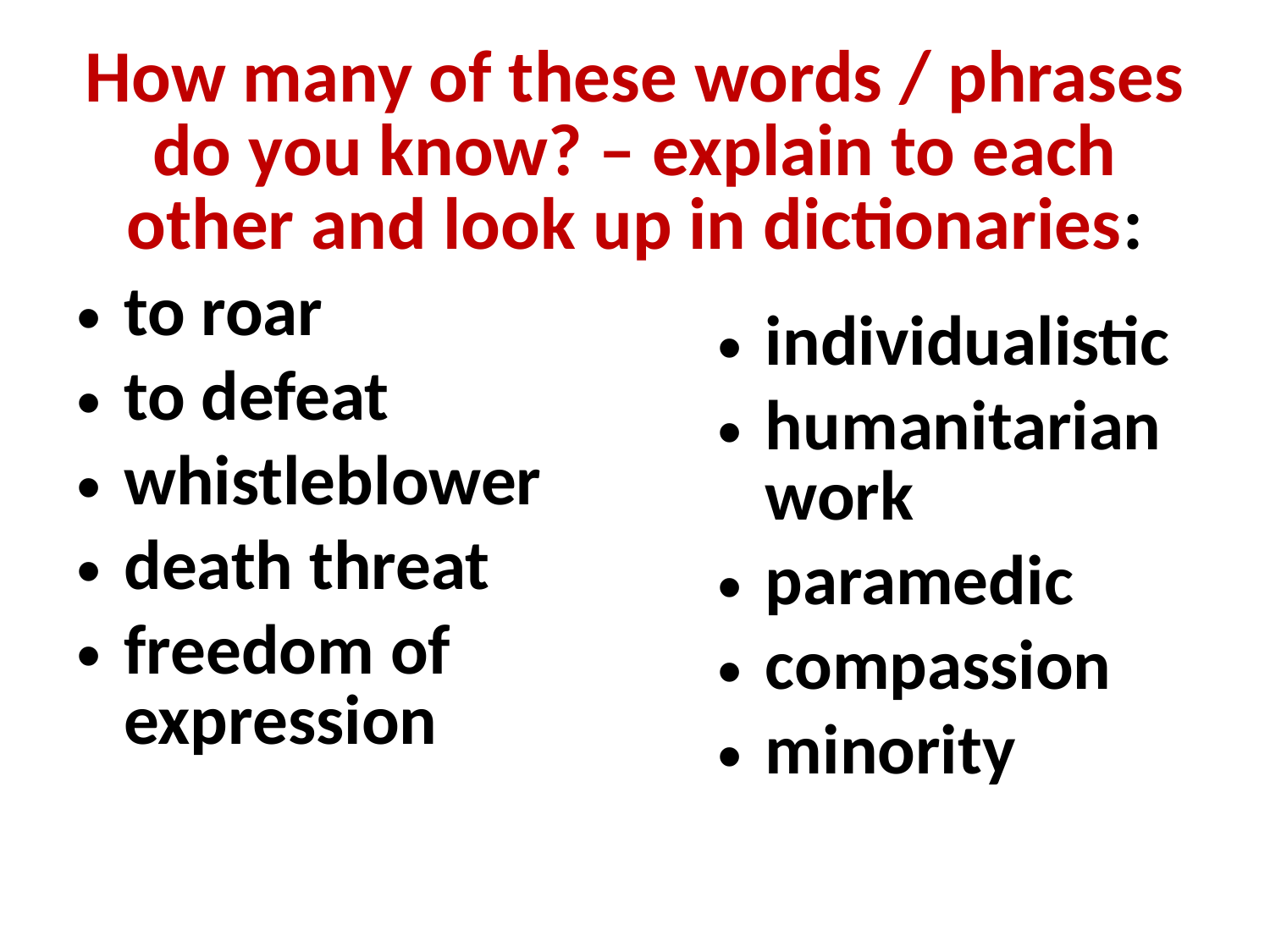

# How many of these words / phrases do you know? – explain to each other and look up in dictionaries:
to roar
to defeat
whistleblower
death threat
freedom of expression
individualistic
humanitarian work
paramedic
compassion
minority